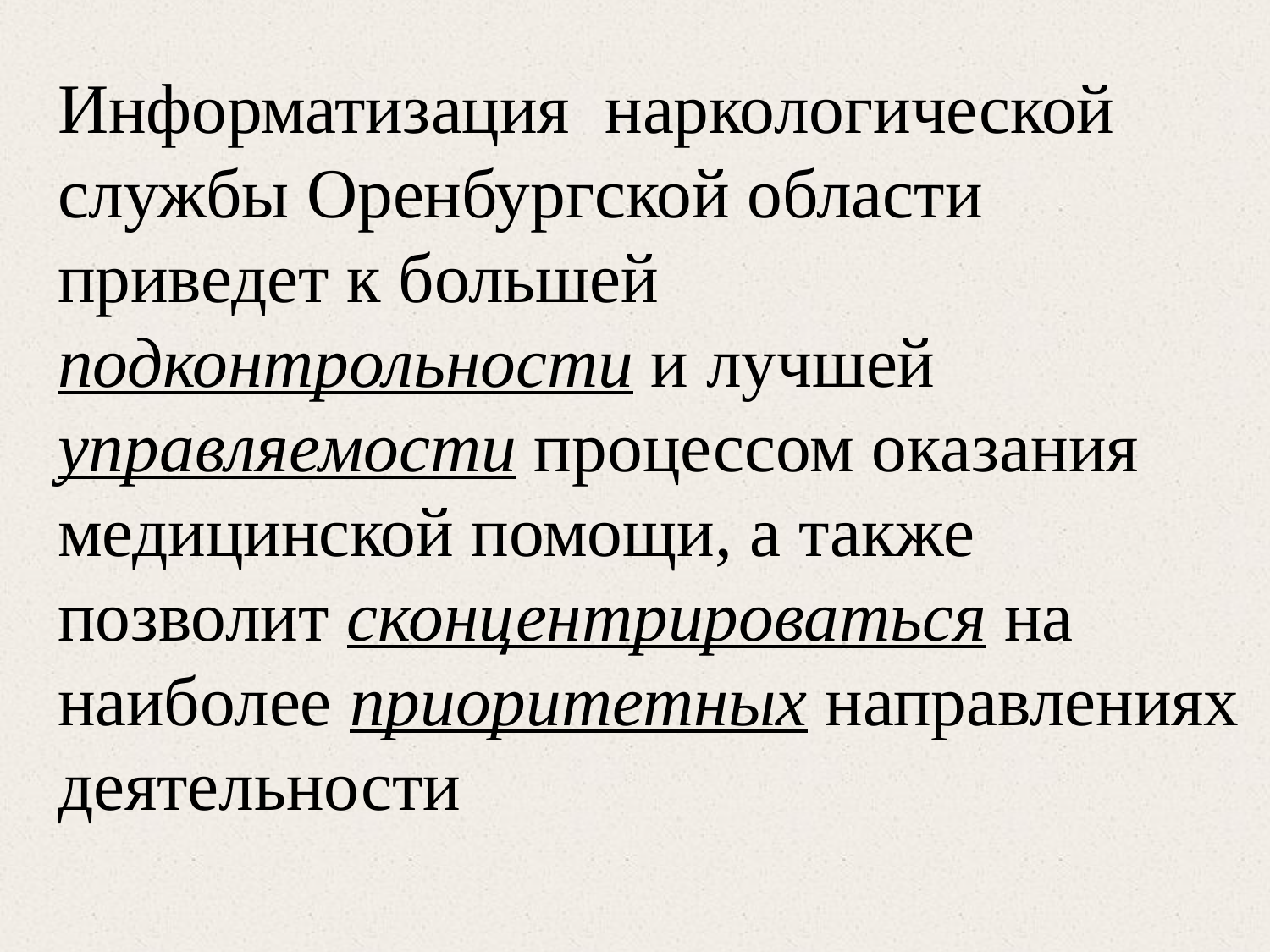

Информатизация  наркологической службы Оренбургской области приведет к большей подконтрольности и лучшей управляемости процессом оказания медицинской помощи, а также позволит сконцентрироваться на наиболее приоритетных направлениях деятельности